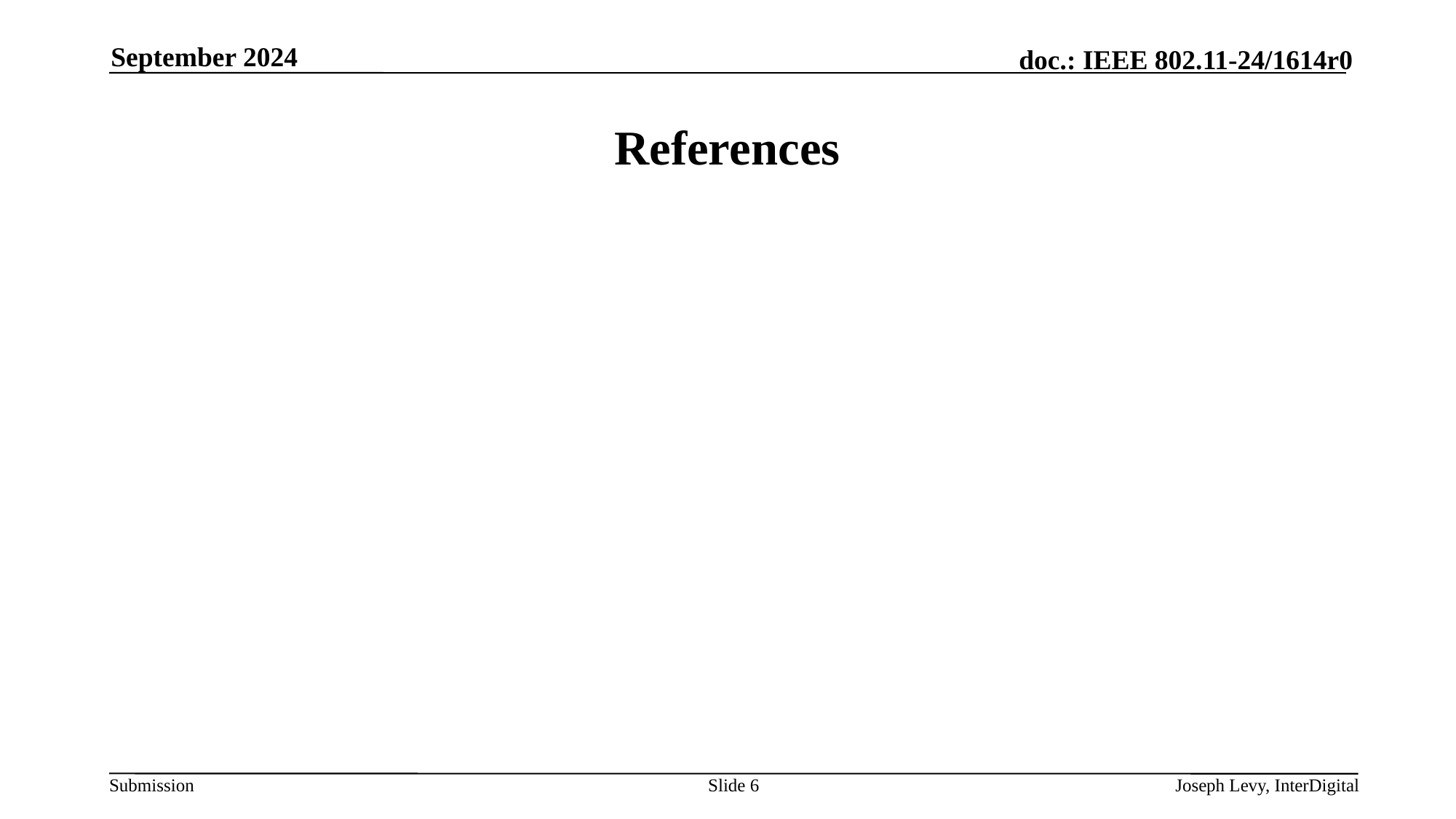

September 2024
# References

Slide 6
Joseph Levy, InterDigital